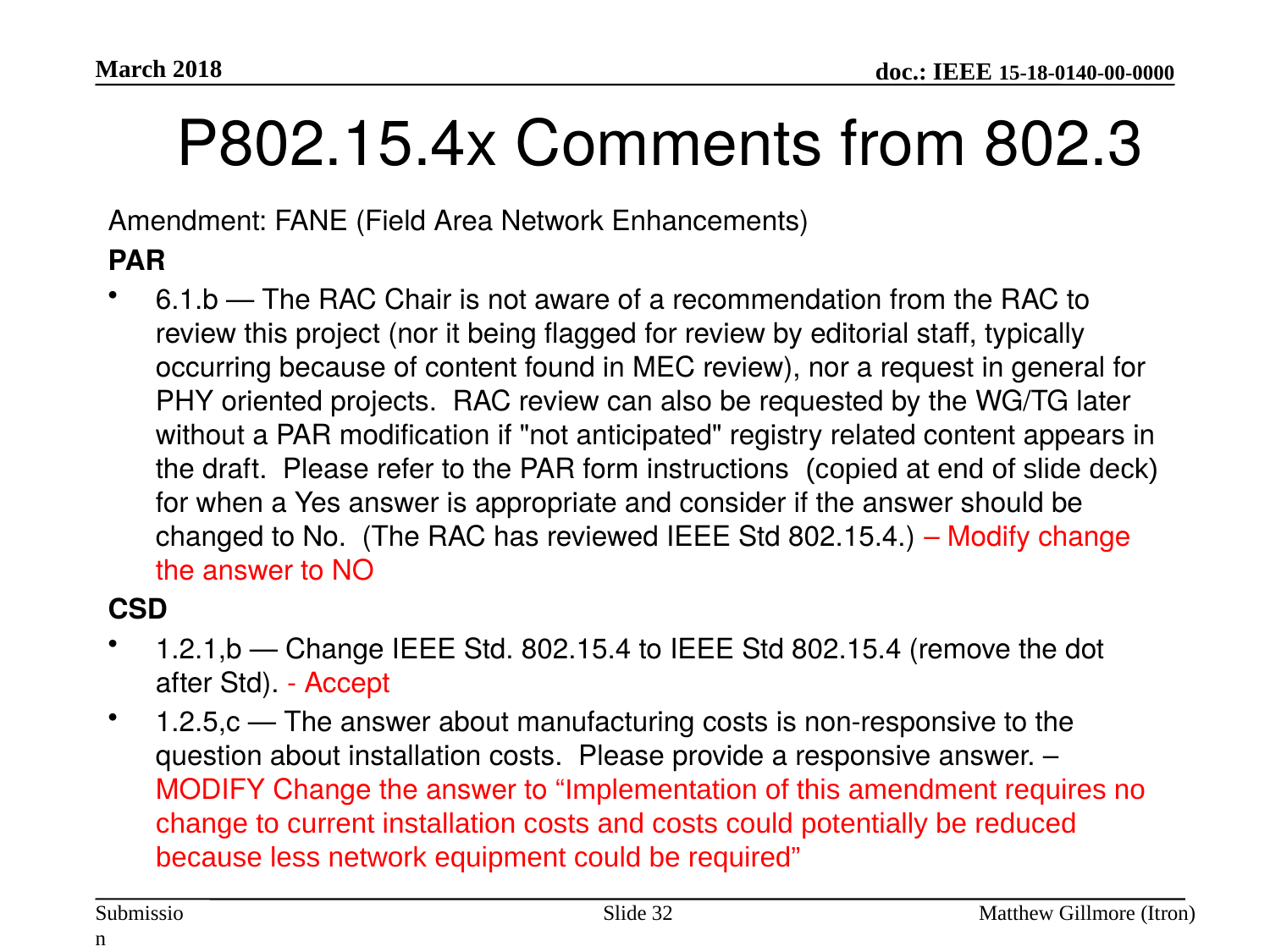

March 2018
# P802.15.4x Comments from 802.3
Amendment: FANE (Field Area Network Enhancements)
PAR
6.1.b — The RAC Chair is not aware of a recommendation from the RAC to review this project (nor it being flagged for review by editorial staff, typically occurring because of content found in MEC review), nor a request in general for PHY oriented projects.  RAC review can also be requested by the WG/TG later without a PAR modification if "not anticipated" registry related content appears in the draft.  Please refer to the PAR form instructions  (copied at end of slide deck) for when a Yes answer is appropriate and consider if the answer should be changed to No.  (The RAC has reviewed IEEE Std 802.15.4.) – Modify change the answer to NO
CSD
1.2.1,b — Change IEEE Std. 802.15.4 to IEEE Std 802.15.4 (remove the dot after Std). - Accept
1.2.5,c — The answer about manufacturing costs is non-responsive to the question about installation costs.  Please provide a responsive answer. – MODIFY Change the answer to “Implementation of this amendment requires no change to current installation costs and costs could potentially be reduced because less network equipment could be required”
Slide 32
Matthew Gillmore (Itron)